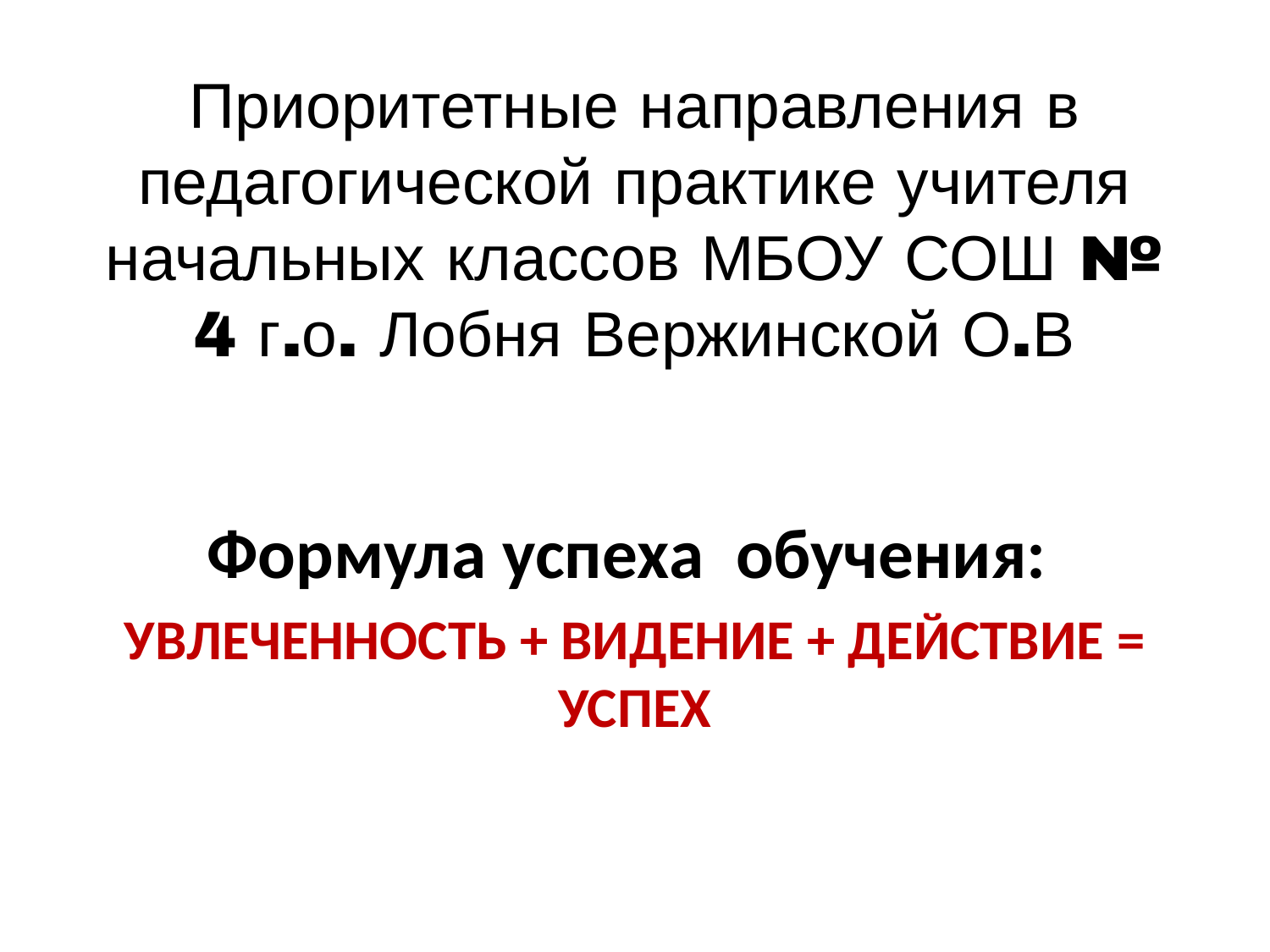

# Приоритетные направления в педагогической практике учителя начальных классов МБОУ СОШ № 4 г.о. Лобня Вержинской О.В

Формула успеха  обучения:
УВЛЕЧЕННОСТЬ + ВИДЕНИЕ + ДЕЙСТВИЕ = УСПЕХ